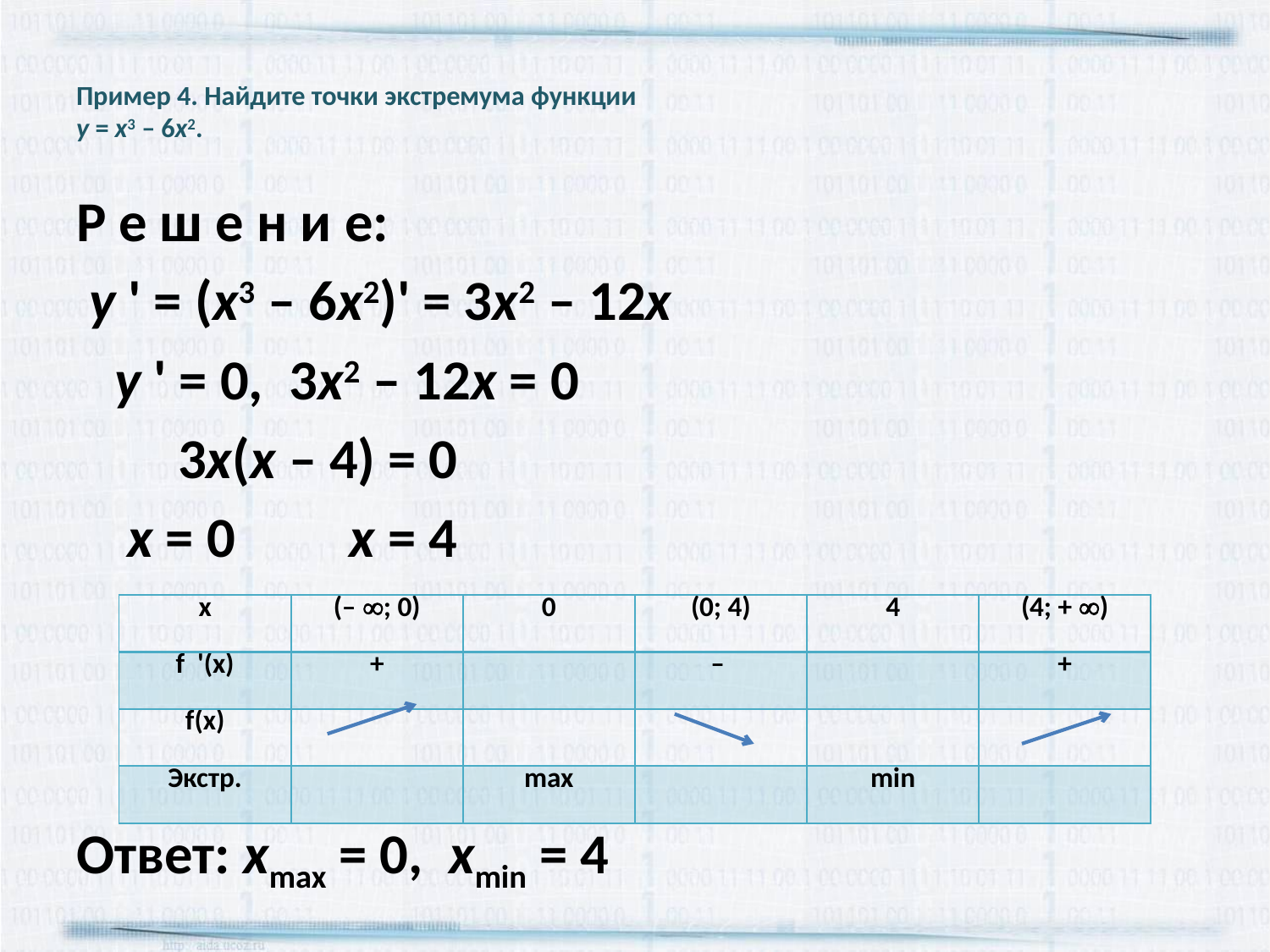

# Пример 4. Найдите точки экстремума функции у = х3 – 6х2.
Р е ш е н и е:
 у ' = (х3 – 6х2)' = 3х2 – 12х
   у ' = 0,  3х2 – 12х = 0
        3х(х – 4) = 0
    х = 0         х = 4

Ответ: хmax = 0,  xmin = 4

| х | (– ∞; 0) | 0 | (0; 4) | 4 | (4; + ∞) |
| --- | --- | --- | --- | --- | --- |
| f '(х) | + |  | – |  | + |
| f(x) |  |  |  |  |  |
| Экстр. |  | max |  | min |  |